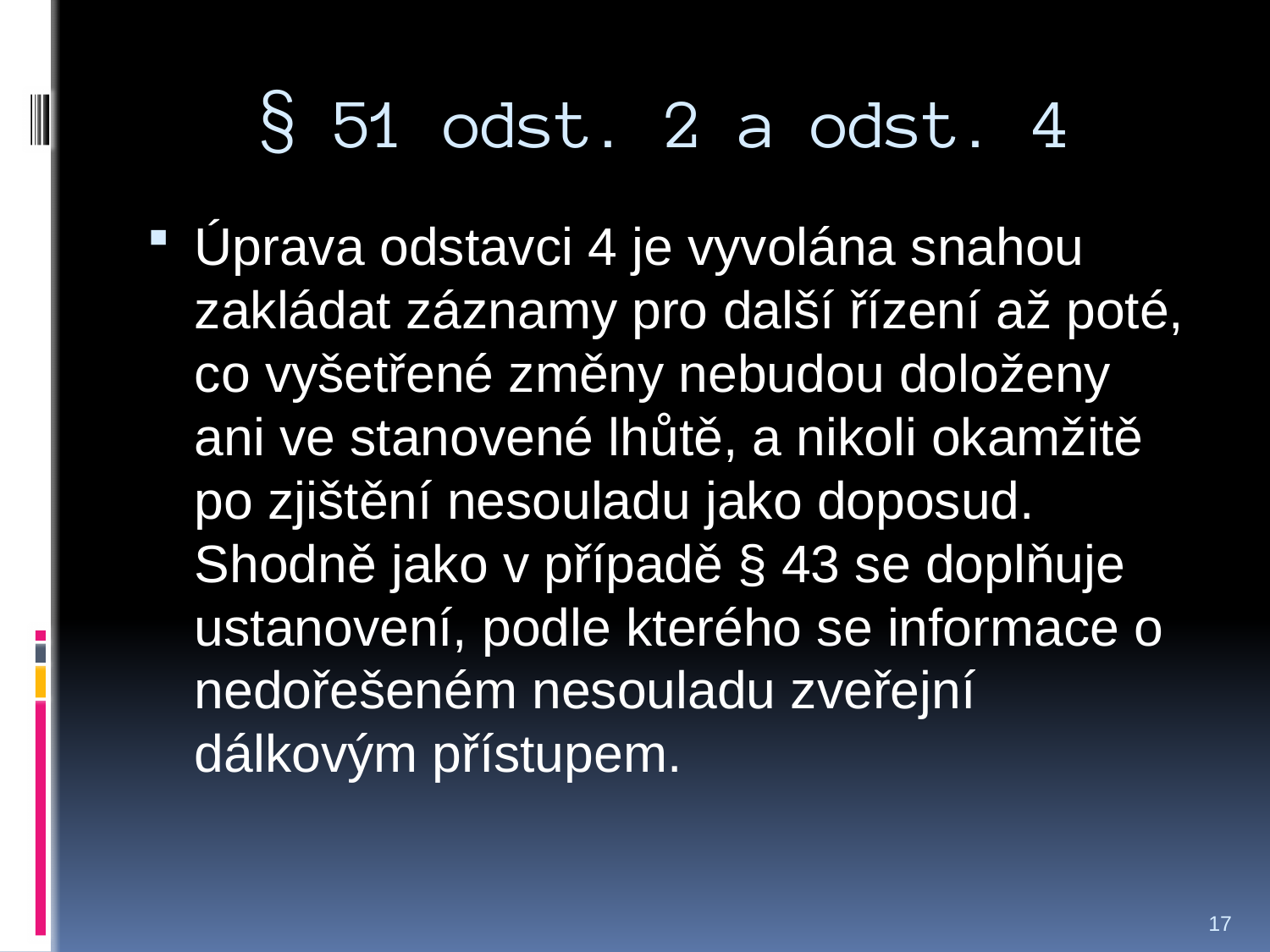

# § 51 odst. 2 a odst. 4
Úprava odstavci 4 je vyvolána snahou zakládat záznamy pro další řízení až poté, co vyšetřené změny nebudou doloženy ani ve stanovené lhůtě, a nikoli okamžitě po zjištění nesouladu jako doposud. Shodně jako v případě § 43 se doplňuje ustanovení, podle kterého se informace o nedořešeném nesouladu zveřejní dálkovým přístupem.

17